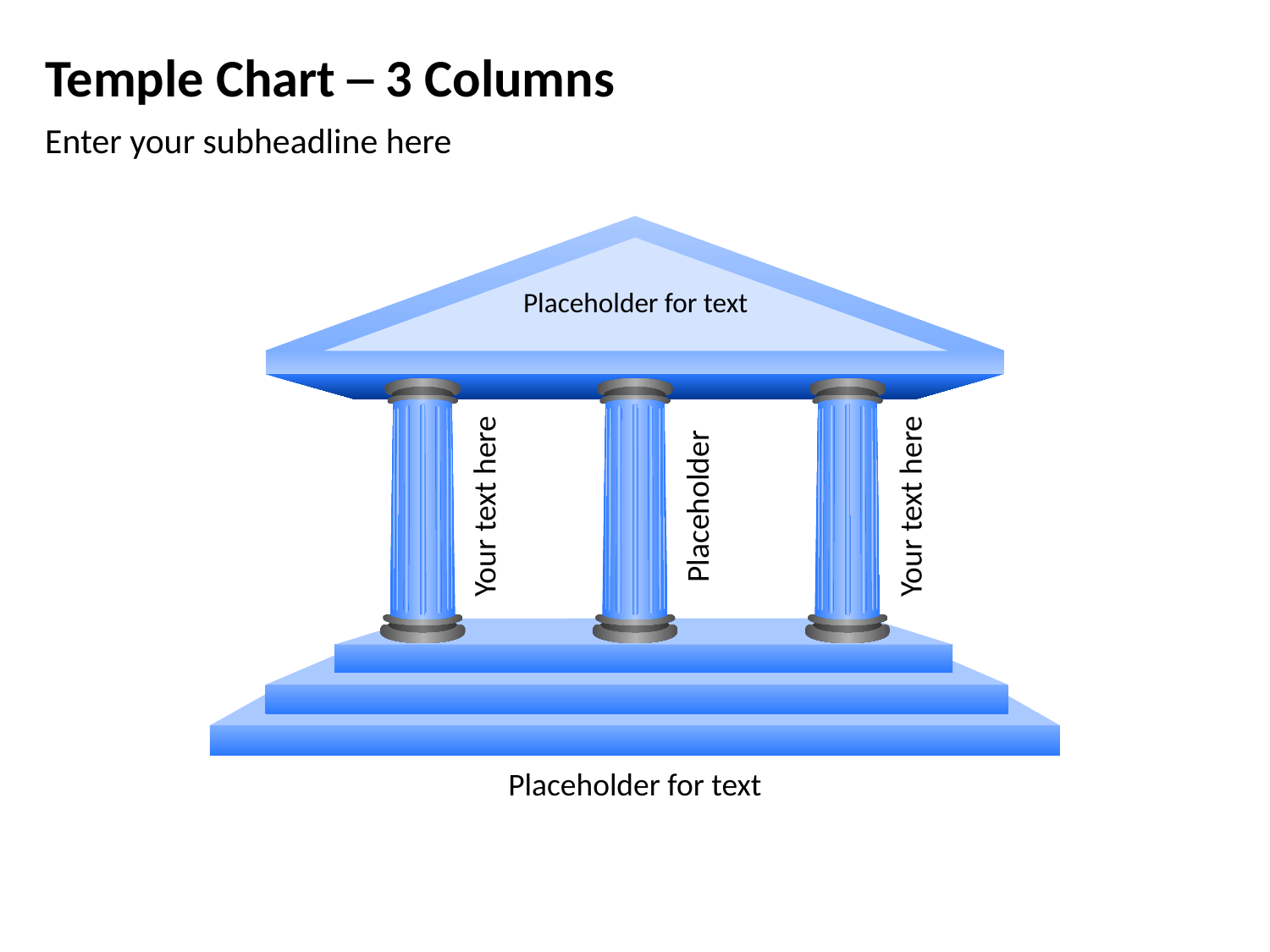

# Temple Chart ─ 3 Columns
Enter your subheadline here

Placeholder for text

Your text here
Placeholder
Your text here

Placeholder for text